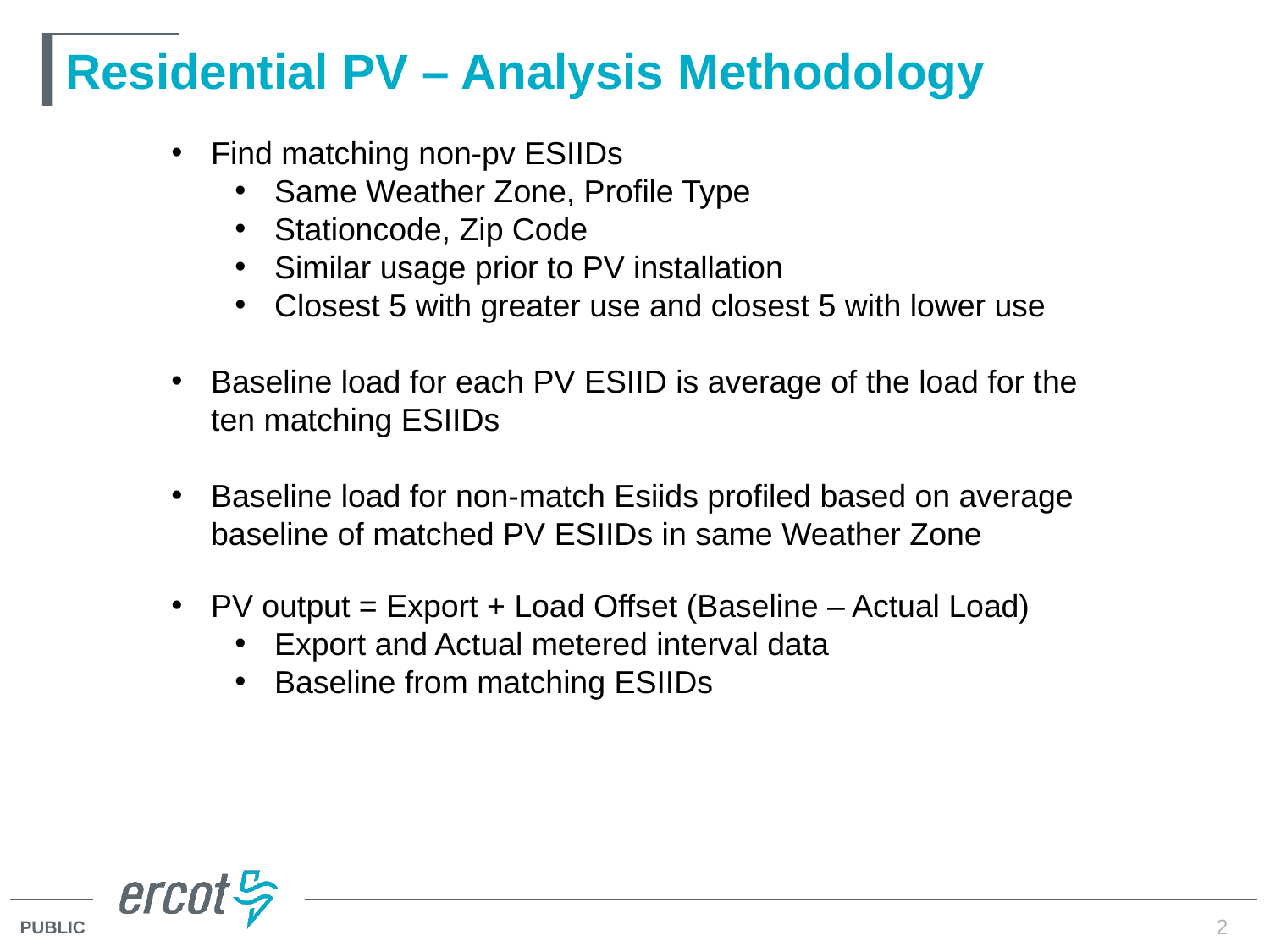

# Residential PV – Analysis Methodology
Find matching non-pv ESIIDs
Same Weather Zone, Profile Type
Stationcode, Zip Code
Similar usage prior to PV installation
Closest 5 with greater use and closest 5 with lower use

Baseline load for each PV ESIID is average of the load for the ten matching ESIIDs

Baseline load for non-match Esiids profiled based on average baseline of matched PV ESIIDs in same Weather Zone

PV output = Export + Load Offset (Baseline – Actual Load)
Export and Actual metered interval data
Baseline from matching ESIIDs
2